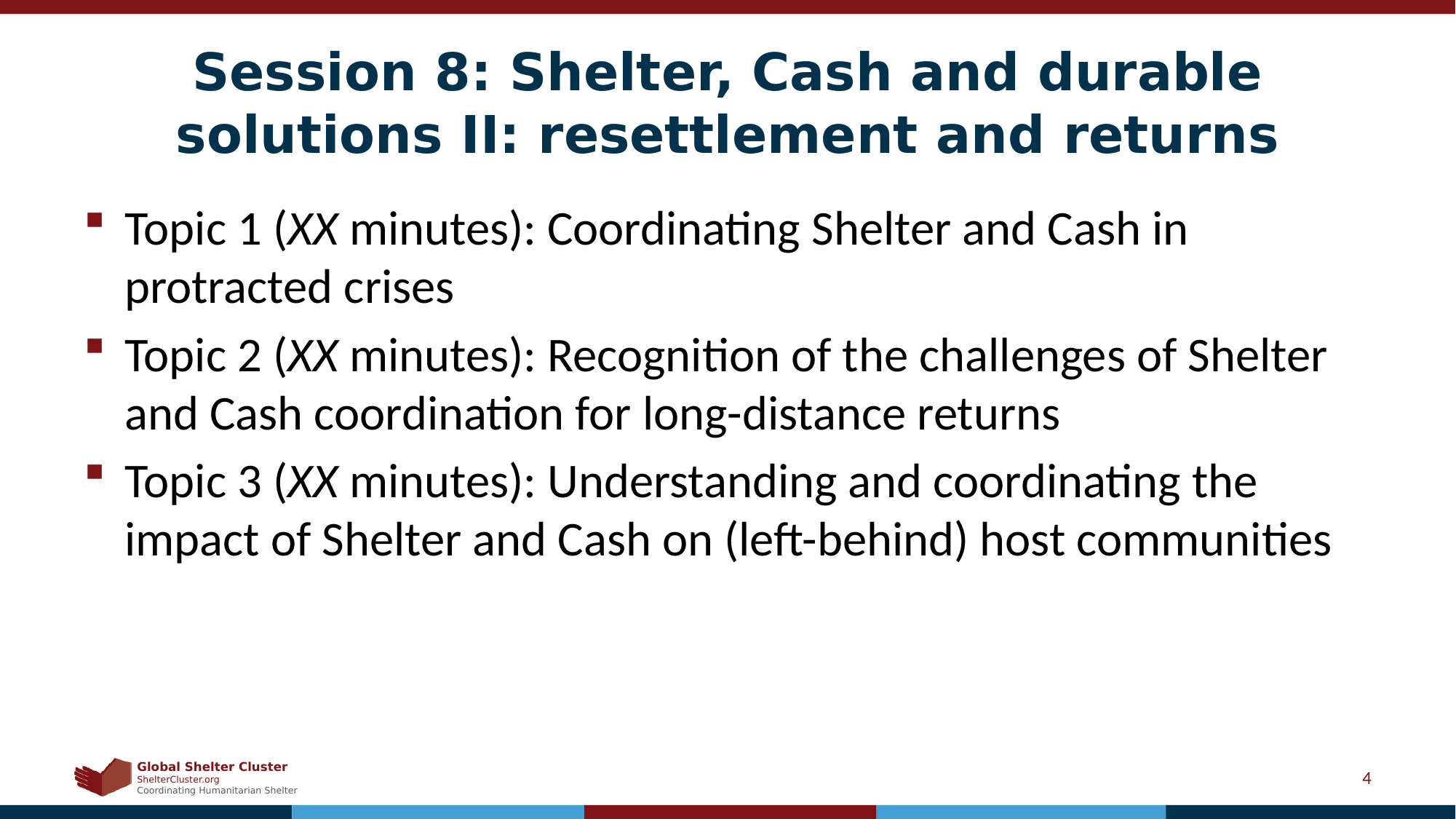

# Session 8: Shelter, Cash and durable solutions II: resettlement and returns
Topic 1 (XX minutes): Coordinating Shelter and Cash in protracted crises
Topic 2 (XX minutes): Recognition of the challenges of Shelter and Cash coordination for long-distance returns
Topic 3 (XX minutes): Understanding and coordinating the impact of Shelter and Cash on (left-behind) host communities
4